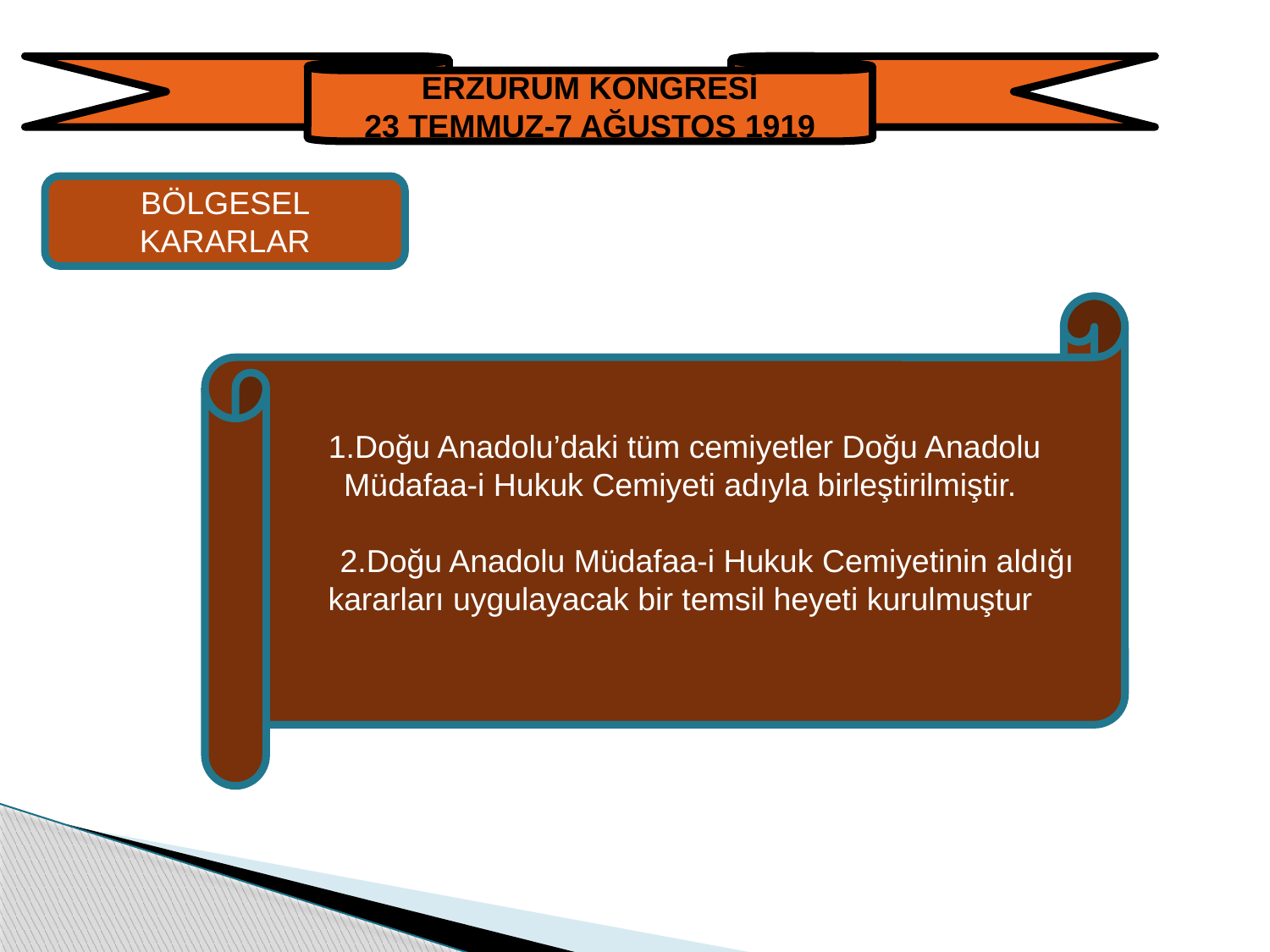

ERZURUM KONGRESİ
23 TEMMUZ-7 AĞUSTOS 1919
BÖLGESEL KARARLAR
 1.Doğu Anadolu’daki tüm cemiyetler Doğu Anadolu Müdafaa-i Hukuk Cemiyeti adıyla birleştirilmiştir.

      2.Doğu Anadolu Müdafaa-i Hukuk Cemiyetinin aldığı kararları uygulayacak bir temsil heyeti kurulmuştur